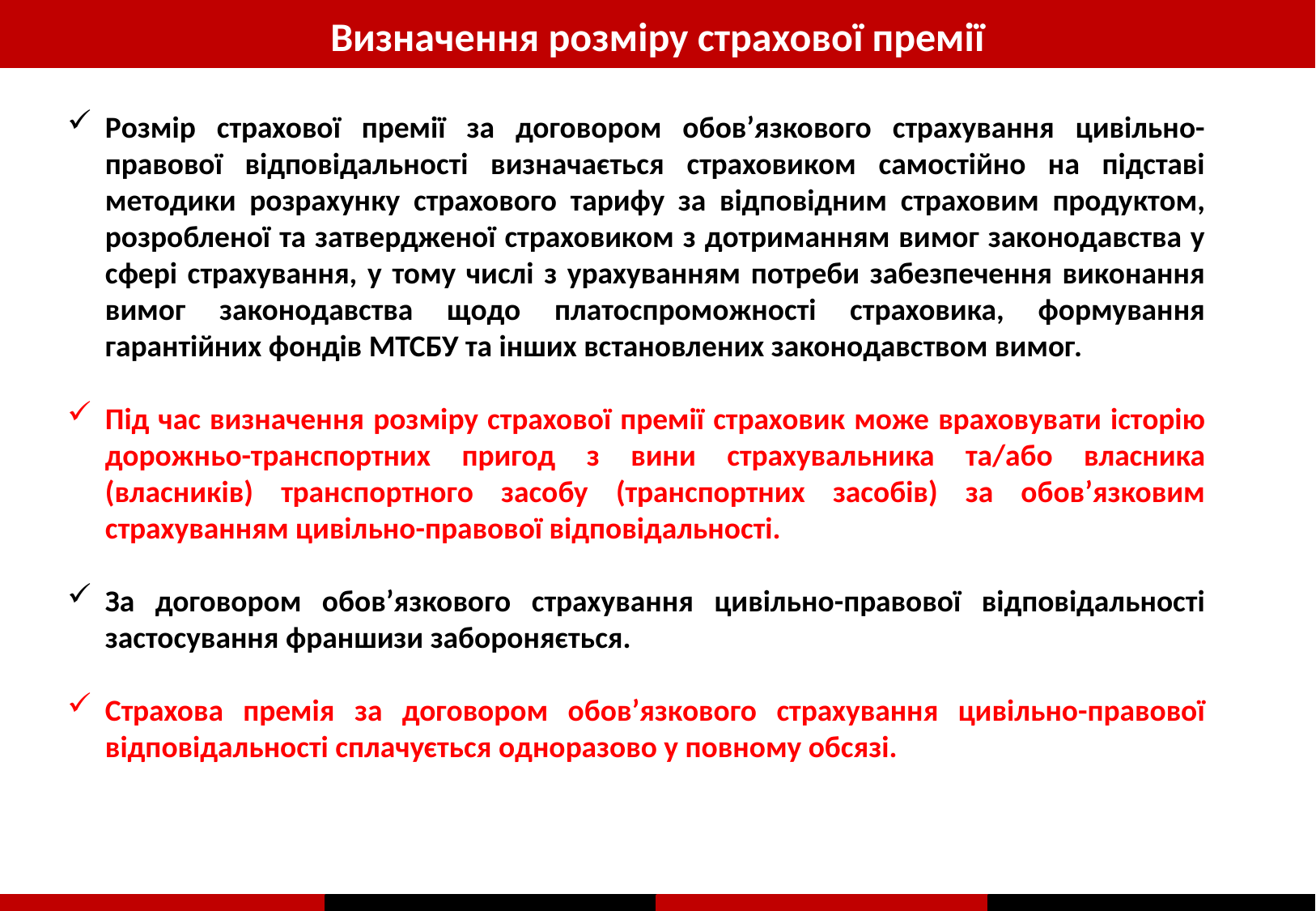

Визначення розміру страхової премії
Розмір страхової премії за договором обов’язкового страхування цивільно-правової відповідальності визначається страховиком самостійно на підставі методики розрахунку страхового тарифу за відповідним страховим продуктом, розробленої та затвердженої страховиком з дотриманням вимог законодавства у сфері страхування, у тому числі з урахуванням потреби забезпечення виконання вимог законодавства щодо платоспроможності страховика, формування гарантійних фондів МТСБУ та інших встановлених законодавством вимог.

Під час визначення розміру страхової премії страховик може враховувати історію дорожньо-транспортних пригод з вини страхувальника та/або власника (власників) транспортного засобу (транспортних засобів) за обов’язковим страхуванням цивільно-правової відповідальності.

За договором обов’язкового страхування цивільно-правової відповідальності застосування франшизи забороняється.

Страхова премія за договором обов’язкового страхування цивільно-правової відповідальності сплачується одноразово у повному обсязі.